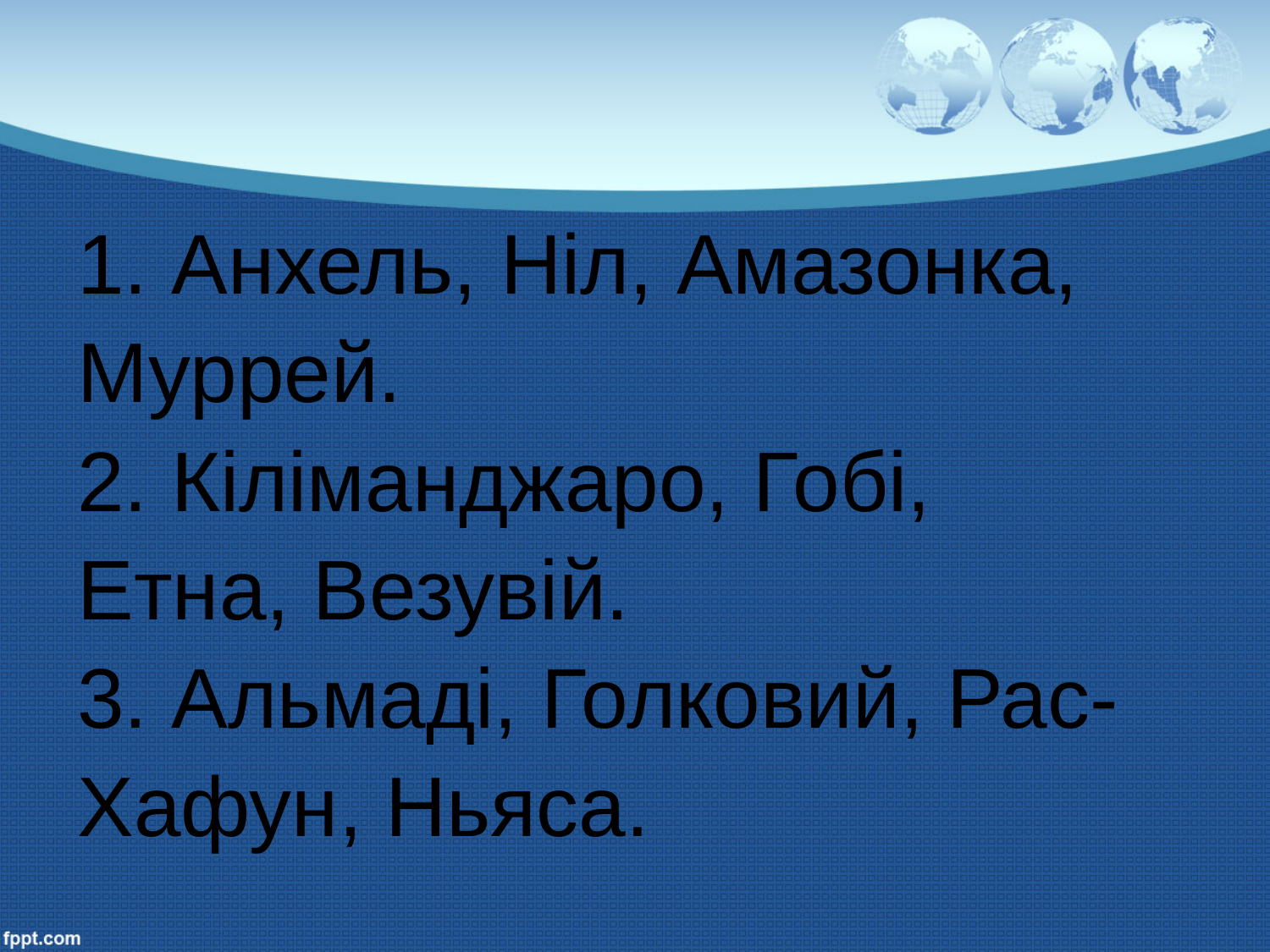

1. Анхель, Ніл, Амазонка, Муррей.
2. Кіліманджаро, Гобі, Етна, Везувій.
3. Альмаді, Голковий, Рас-Хафун, Ньяса.